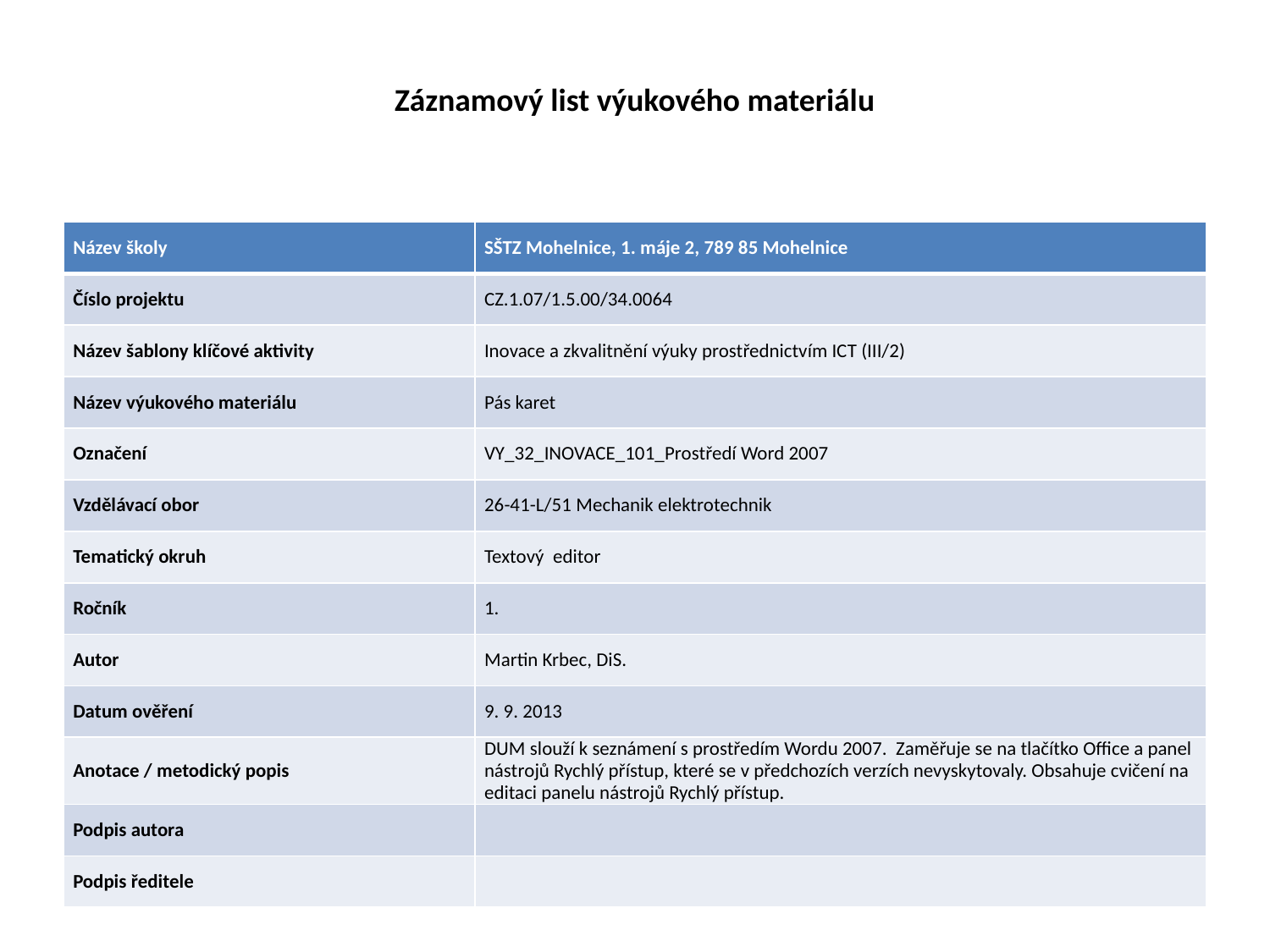

# Záznamový list výukového materiálu
| Název školy | SŠTZ Mohelnice, 1. máje 2, 789 85 Mohelnice |
| --- | --- |
| Číslo projektu | CZ.1.07/1.5.00/34.0064 |
| Název šablony klíčové aktivity | Inovace a zkvalitnění výuky prostřednictvím ICT (III/2) |
| Název výukového materiálu | Pás karet |
| Označení | VY\_32\_INOVACE\_101\_Prostředí Word 2007 |
| Vzdělávací obor | 26-41-L/51 Mechanik elektrotechnik |
| Tematický okruh | Textový editor |
| Ročník | 1. |
| Autor | Martin Krbec, DiS. |
| Datum ověření | 9. 9. 2013 |
| Anotace / metodický popis | DUM slouží k seznámení s prostředím Wordu 2007. Zaměřuje se na tlačítko Office a panel nástrojů Rychlý přístup, které se v předchozích verzích nevyskytovaly. Obsahuje cvičení na editaci panelu nástrojů Rychlý přístup. |
| Podpis autora |  |
| Podpis ředitele |  |